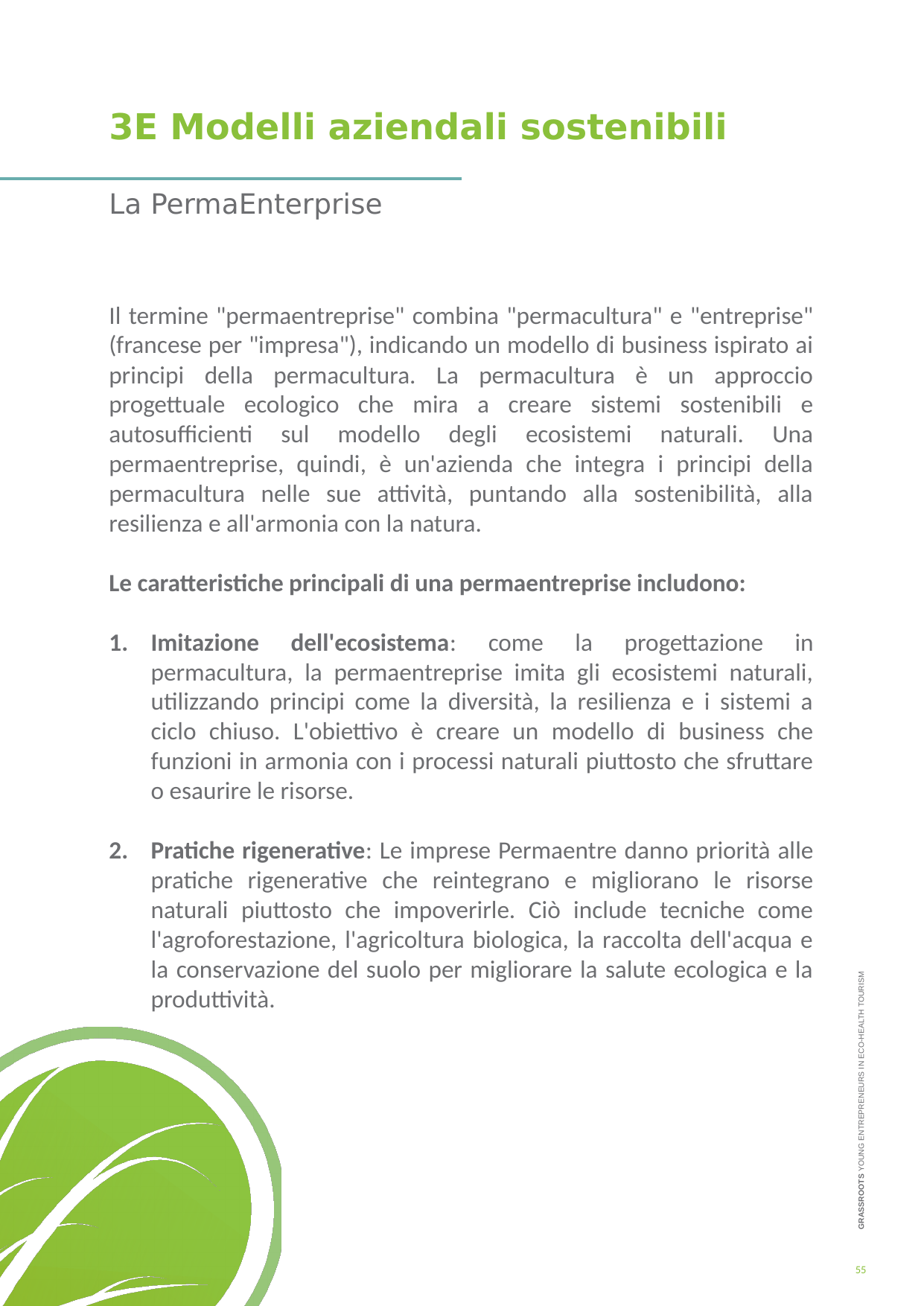

3E Modelli aziendali sostenibili
La PermaEnterprise
Il termine "permaentreprise" combina "permacultura" e "entreprise" (francese per "impresa"), indicando un modello di business ispirato ai principi della permacultura. La permacultura è un approccio progettuale ecologico che mira a creare sistemi sostenibili e autosufficienti sul modello degli ecosistemi naturali. Una permaentreprise, quindi, è un'azienda che integra i principi della permacultura nelle sue attività, puntando alla sostenibilità, alla resilienza e all'armonia con la natura.
Le caratteristiche principali di una permaentreprise includono:

Imitazione dell'ecosistema: come la progettazione in permacultura, la permaentreprise imita gli ecosistemi naturali, utilizzando principi come la diversità, la resilienza e i sistemi a ciclo chiuso. L'obiettivo è creare un modello di business che funzioni in armonia con i processi naturali piuttosto che sfruttare o esaurire le risorse.

Pratiche rigenerative: Le imprese Permaentre danno priorità alle pratiche rigenerative che reintegrano e migliorano le risorse naturali piuttosto che impoverirle. Ciò include tecniche come l'agroforestazione, l'agricoltura biologica, la raccolta dell'acqua e la conservazione del suolo per migliorare la salute ecologica e la produttività.

55